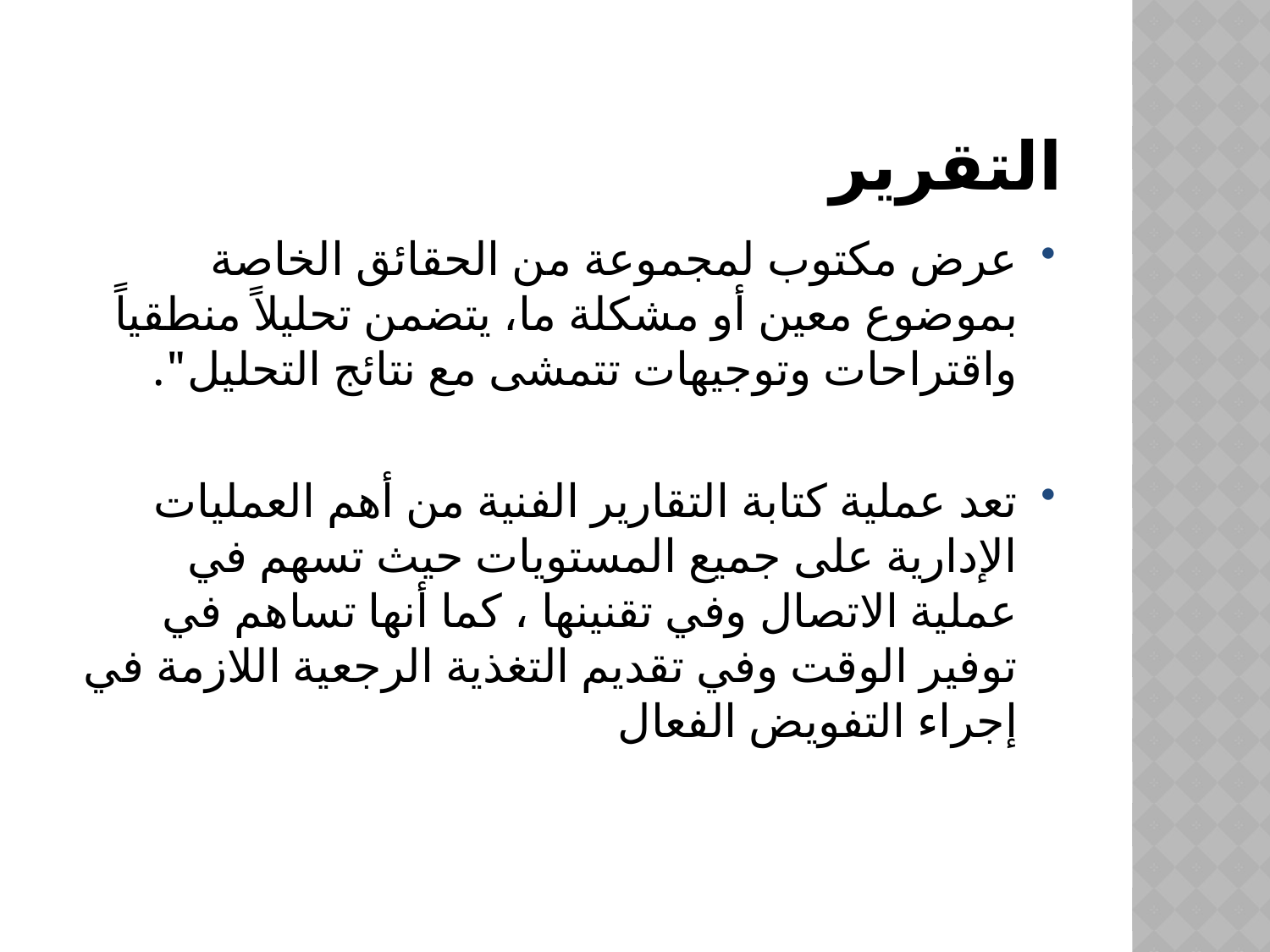

# التقرير
عرض مكتوب لمجموعة من الحقائق الخاصة بموضوع معين أو مشكلة ما، يتضمن تحليلاً منطقياً واقتراحات وتوجيهات تتمشى مع نتائج التحليل".

تعد عملية كتابة التقارير الفنية من أهم العمليات الإدارية على جميع المستويات حيث تسهم في عملية الاتصال وفي تقنينها ، كما أنها تساهم في توفير الوقت وفي تقديم التغذية الرجعية اللازمة في إجراء التفويض الفعال